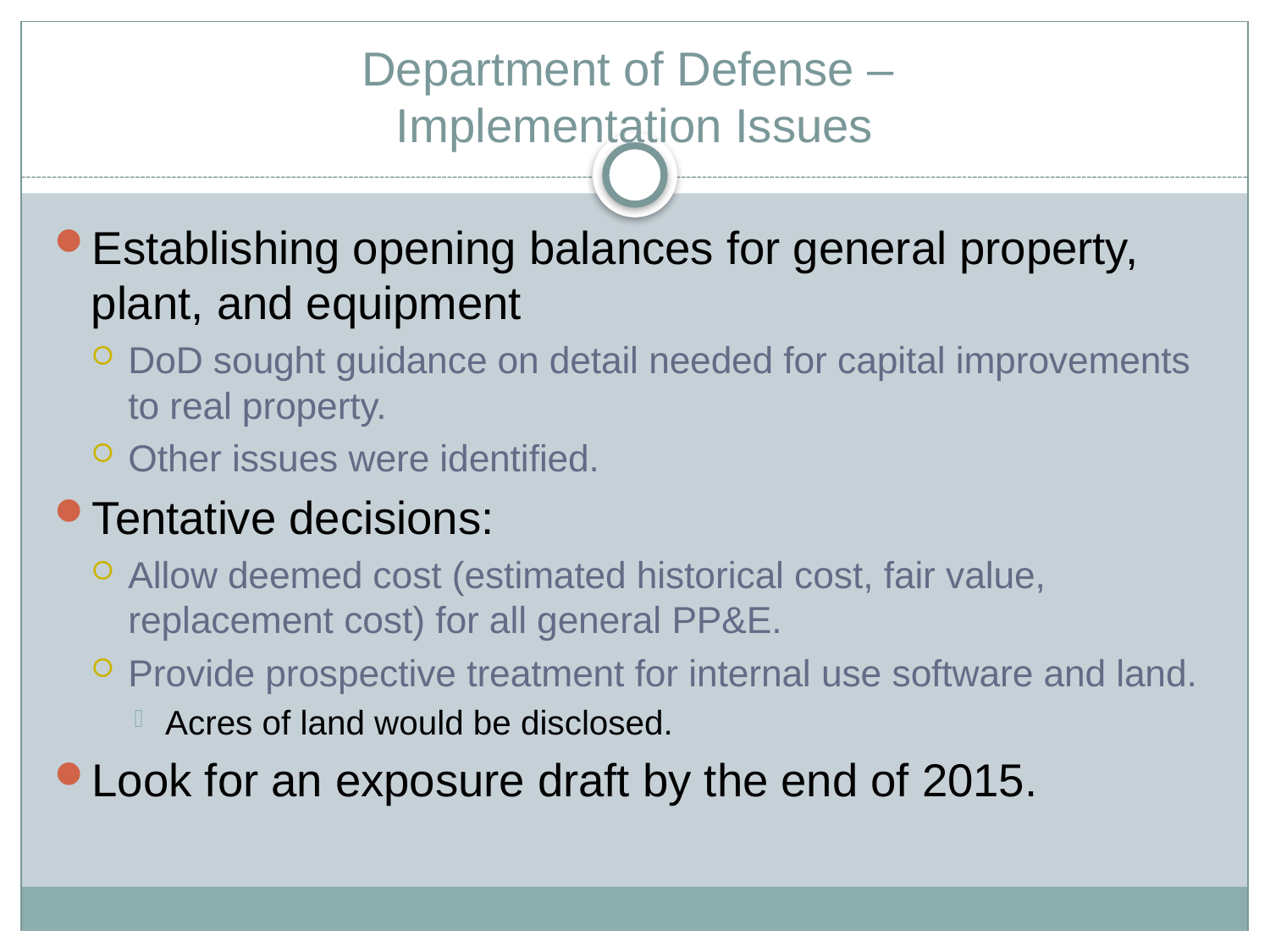

# Department of Defense – Implementation Issues
Establishing opening balances for general property, plant, and equipment
DoD sought guidance on detail needed for capital improvements to real property.
Other issues were identified.
Tentative decisions:
Allow deemed cost (estimated historical cost, fair value, replacement cost) for all general PP&E.
Provide prospective treatment for internal use software and land.
Acres of land would be disclosed.
Look for an exposure draft by the end of 2015.